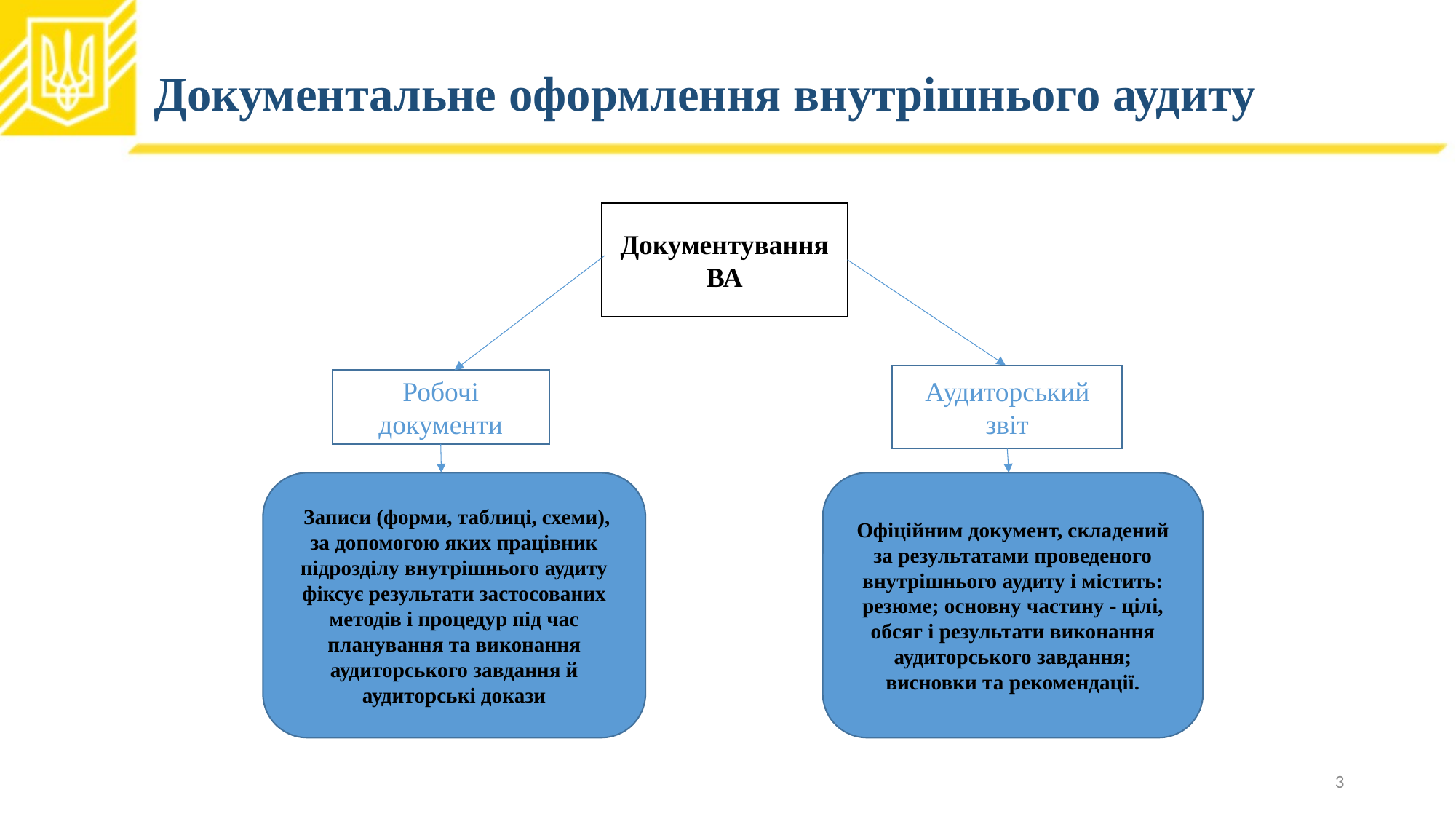

# Документальне оформлення внутрішнього аудиту

Документування ВА
Аудиторський звіт
Робочі документи
 Записи (форми, таблиці, схеми), за допомогою яких працівник підрозділу внутрішнього аудиту фіксує результати застосованих методів і процедур під час планування та виконання аудиторського завдання й аудиторські докази
Офіційним документ, складений за результатами проведеного внутрішнього аудиту і містить: резюме; основну частину - цілі, обсяг і результати виконання аудиторського завдання;
висновки та рекомендації.
3